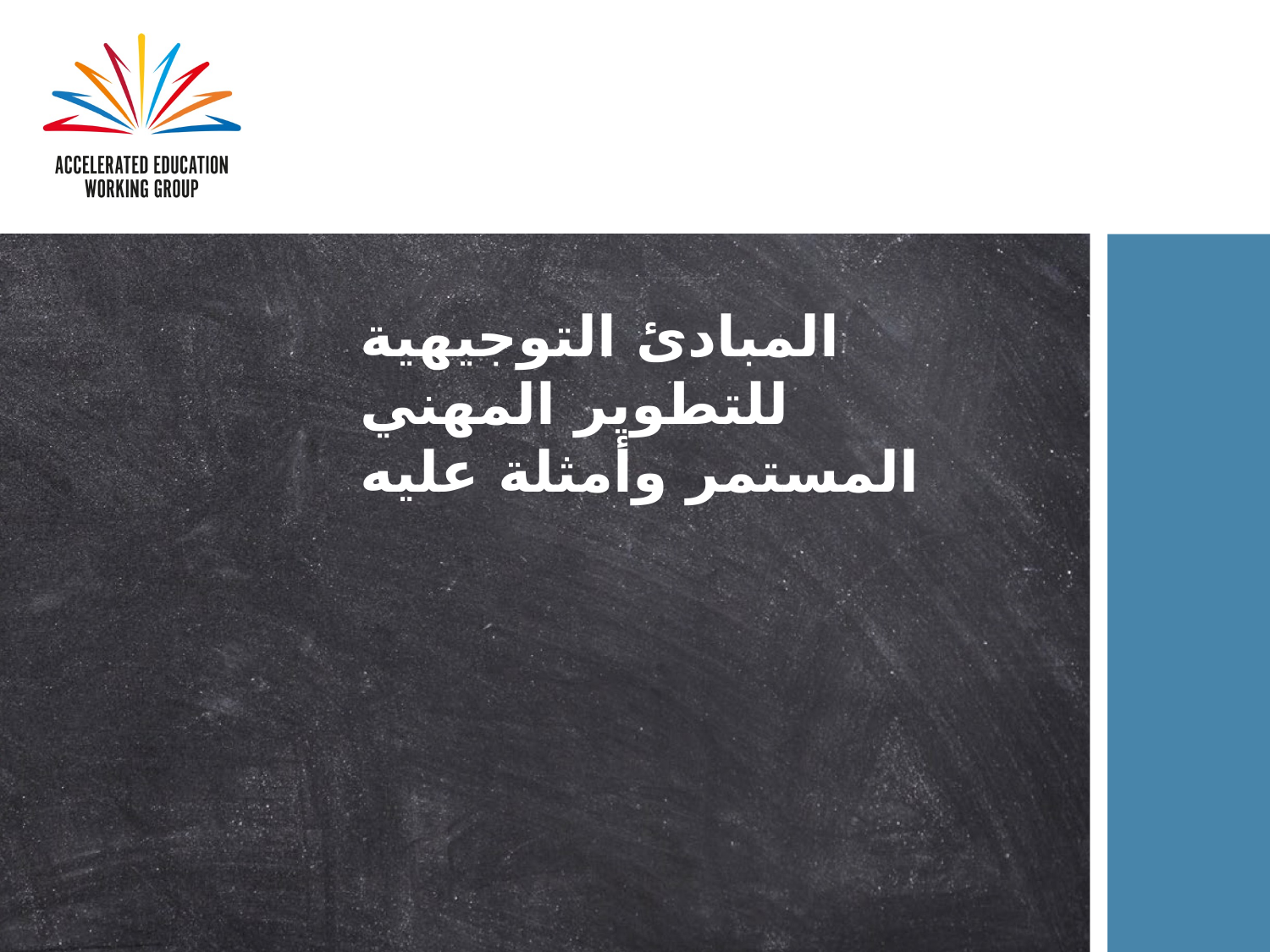

# المبادئ التوجيهية للتطوير المهني المستمر وأمثلة عليه